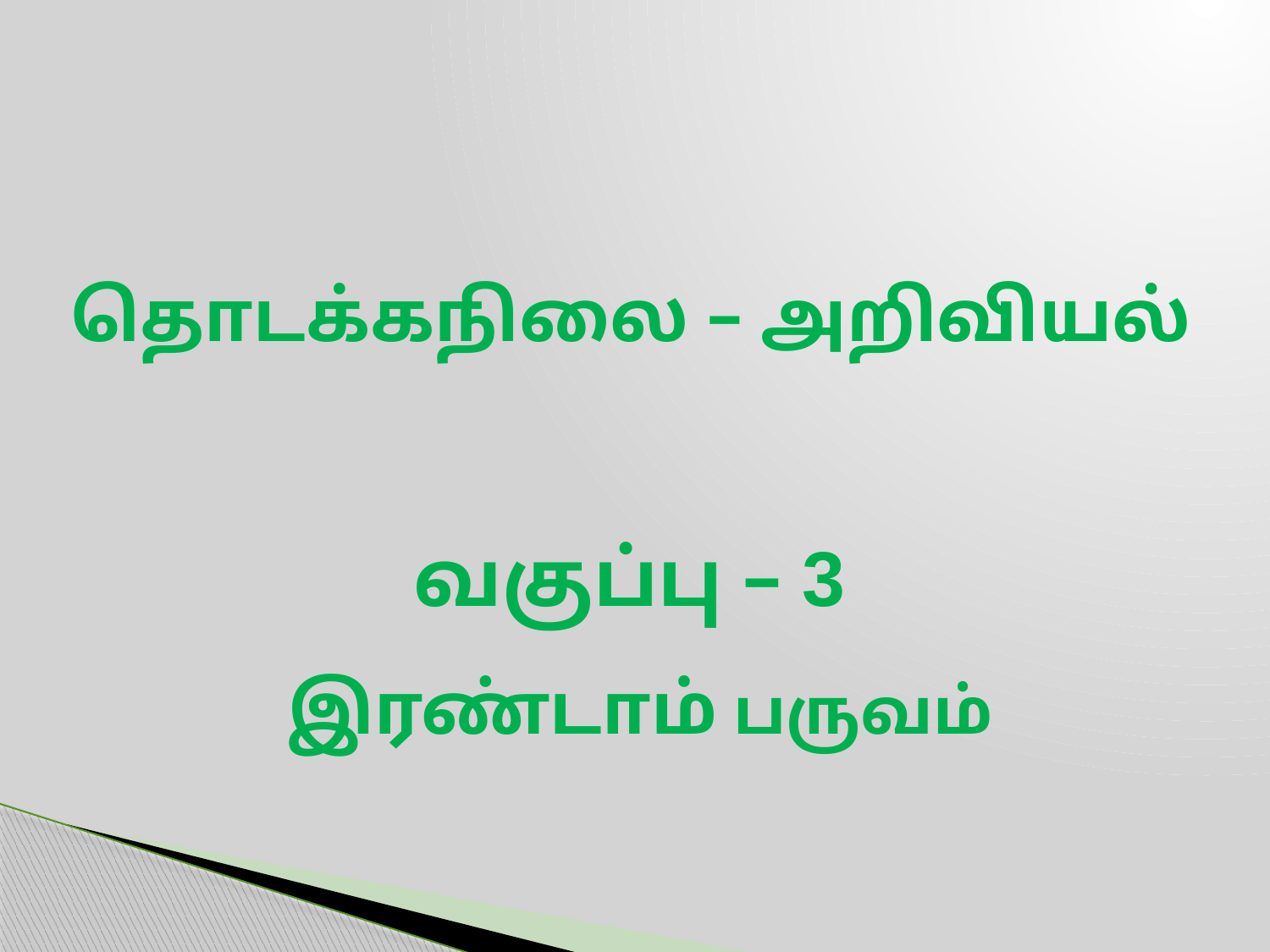

தொடக்கநிலை – அறிவியல்
வகுப்பு – 3
இரண்டாம் பருவம்